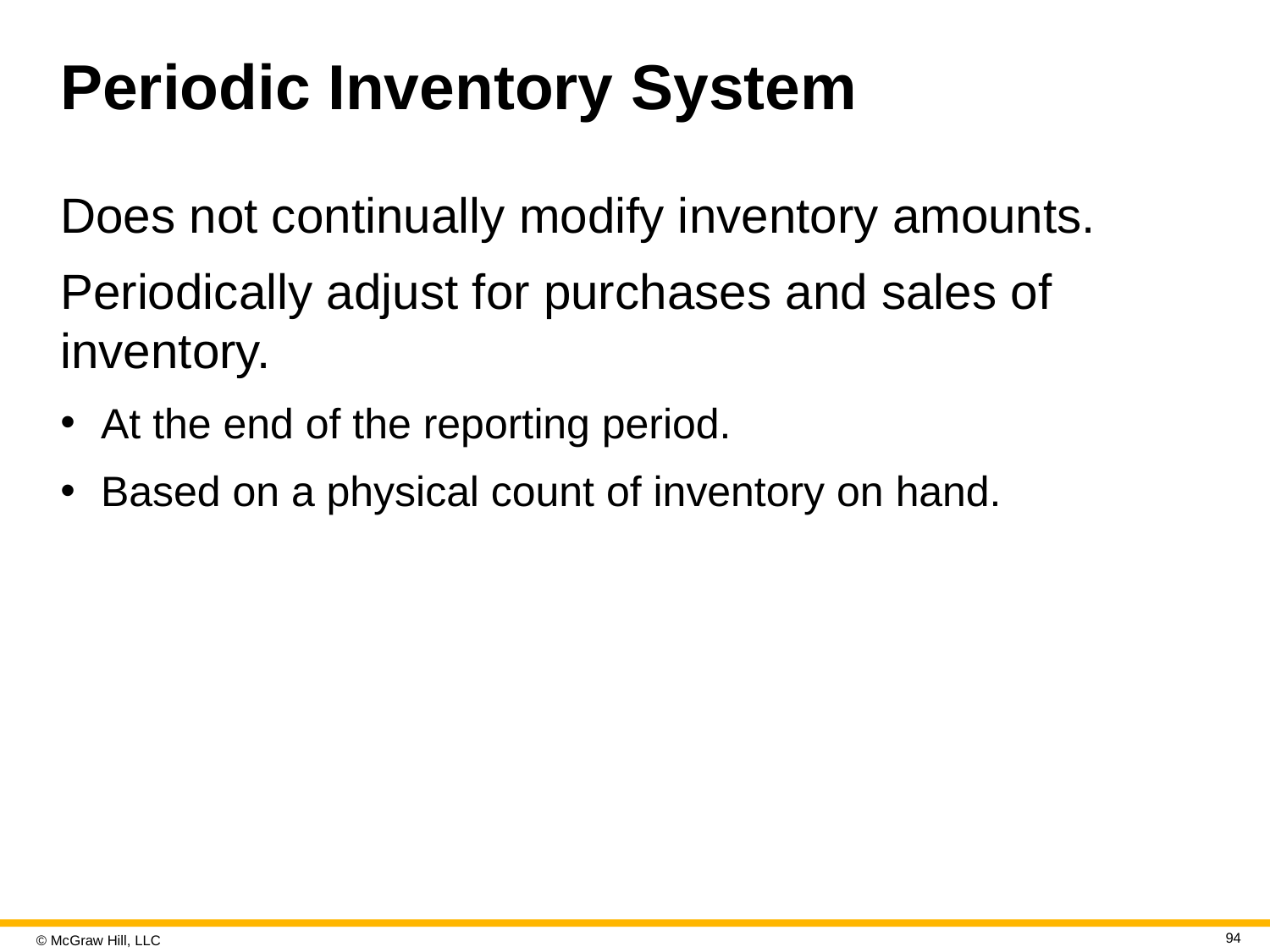

# Periodic Inventory System
Does not continually modify inventory amounts.
Periodically adjust for purchases and sales of inventory.
At the end of the reporting period.
Based on a physical count of inventory on hand.
94